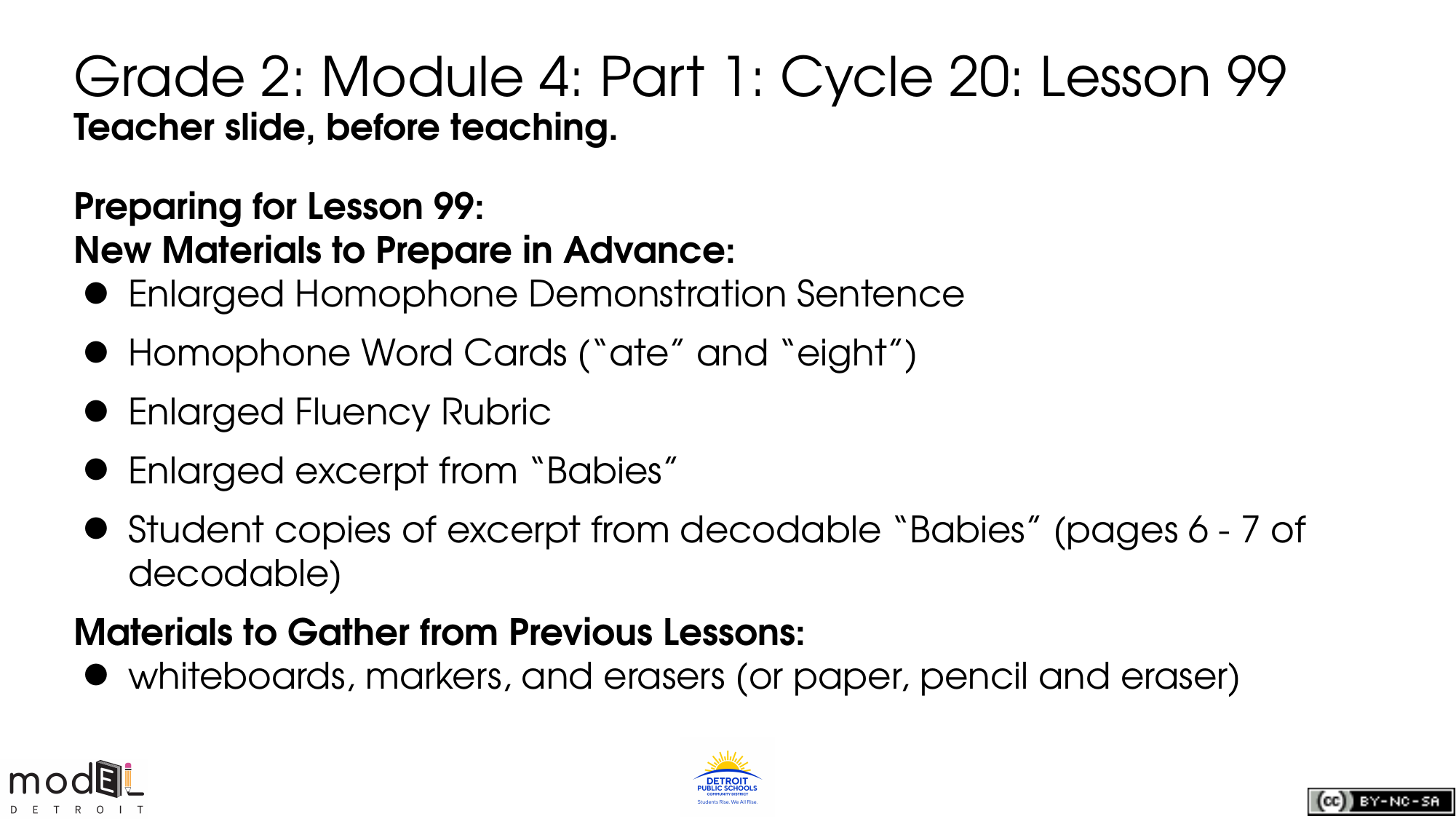

# Grade 2: Module 4: Part 1: Cycle 20: Lesson 99
Teacher slide, before teaching.
Preparing for Lesson 99:
New Materials to Prepare in Advance:
Enlarged Homophone Demonstration Sentence
Homophone Word Cards (“ate” and “eight”)
Enlarged Fluency Rubric
Enlarged excerpt from “Babies”
Student copies of excerpt from decodable “Babies” (pages 6 - 7 of decodable)
Materials to Gather from Previous Lessons:
whiteboards, markers, and erasers (or paper, pencil and eraser)